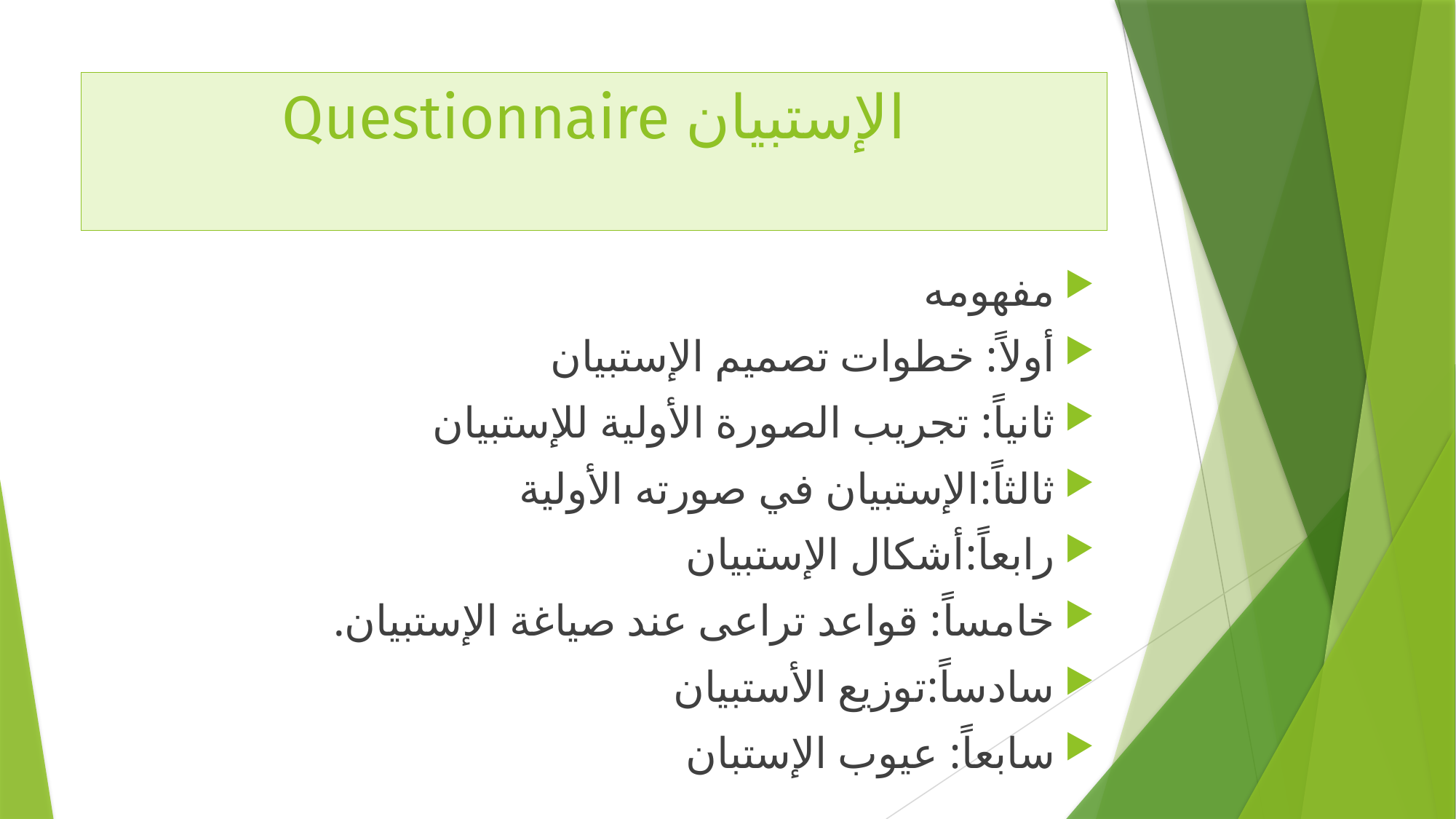

# الإستبيان Questionnaire
مفهومه
أولاً: خطوات تصميم الإستبيان
ثانياً: تجريب الصورة الأولية للإستبيان
ثالثاً:الإستبيان في صورته الأولية
رابعاً:أشكال الإستبيان
خامساً: قواعد تراعى عند صياغة الإستبيان.
سادساً:توزيع الأستبيان
سابعاً: عيوب الإستبان